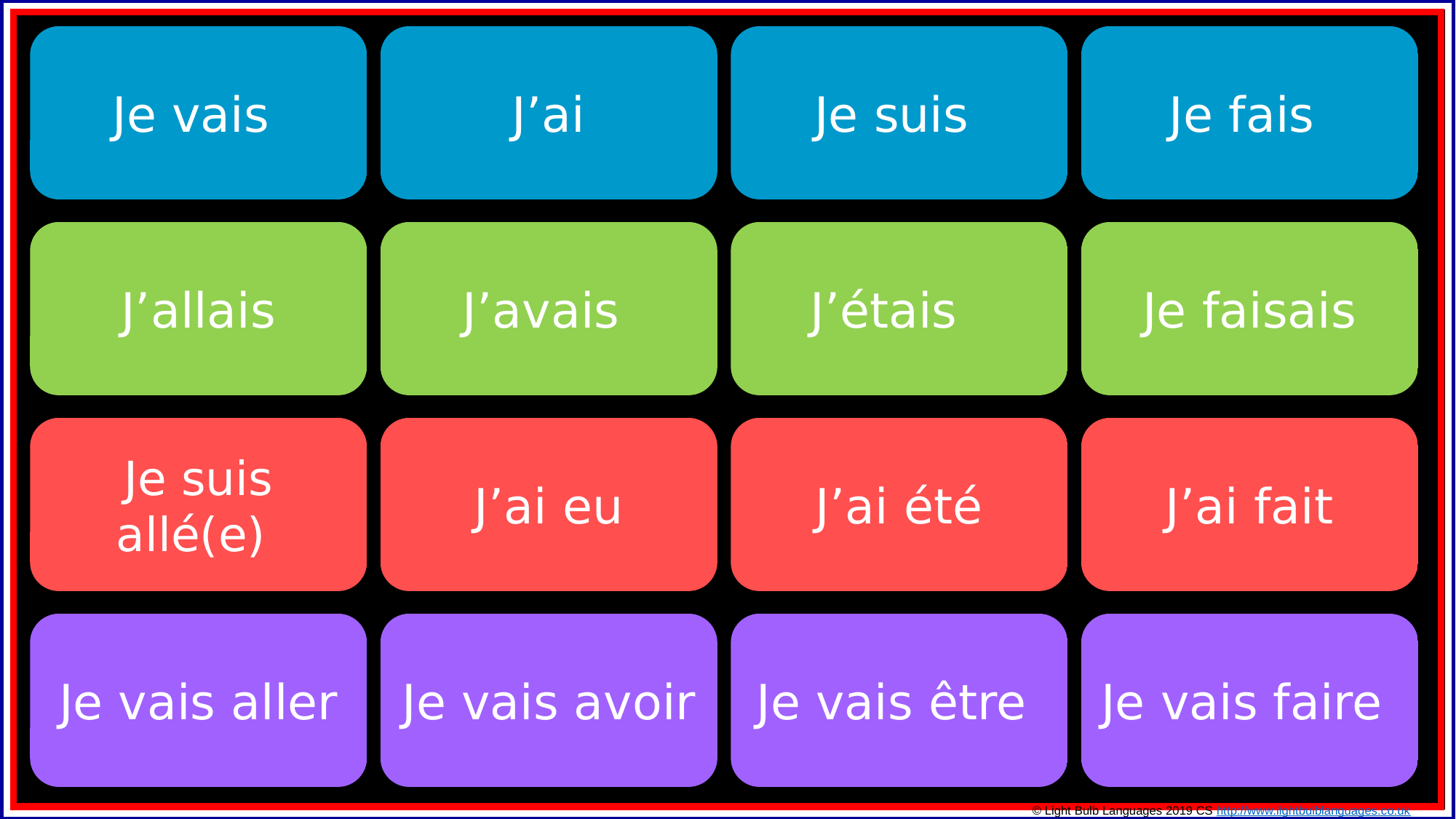

Je vais
J’ai
Je suis
Je fais
J’allais
J’avais
J’étais
Je faisais
Je suis allé(e)
J’ai eu
J’ai été
J’ai fait
Je vais aller
Je vais avoir
Je vais être
Je vais faire
© Light Bulb Languages 2019 CS http://www.lightbulblanguages.co.uk